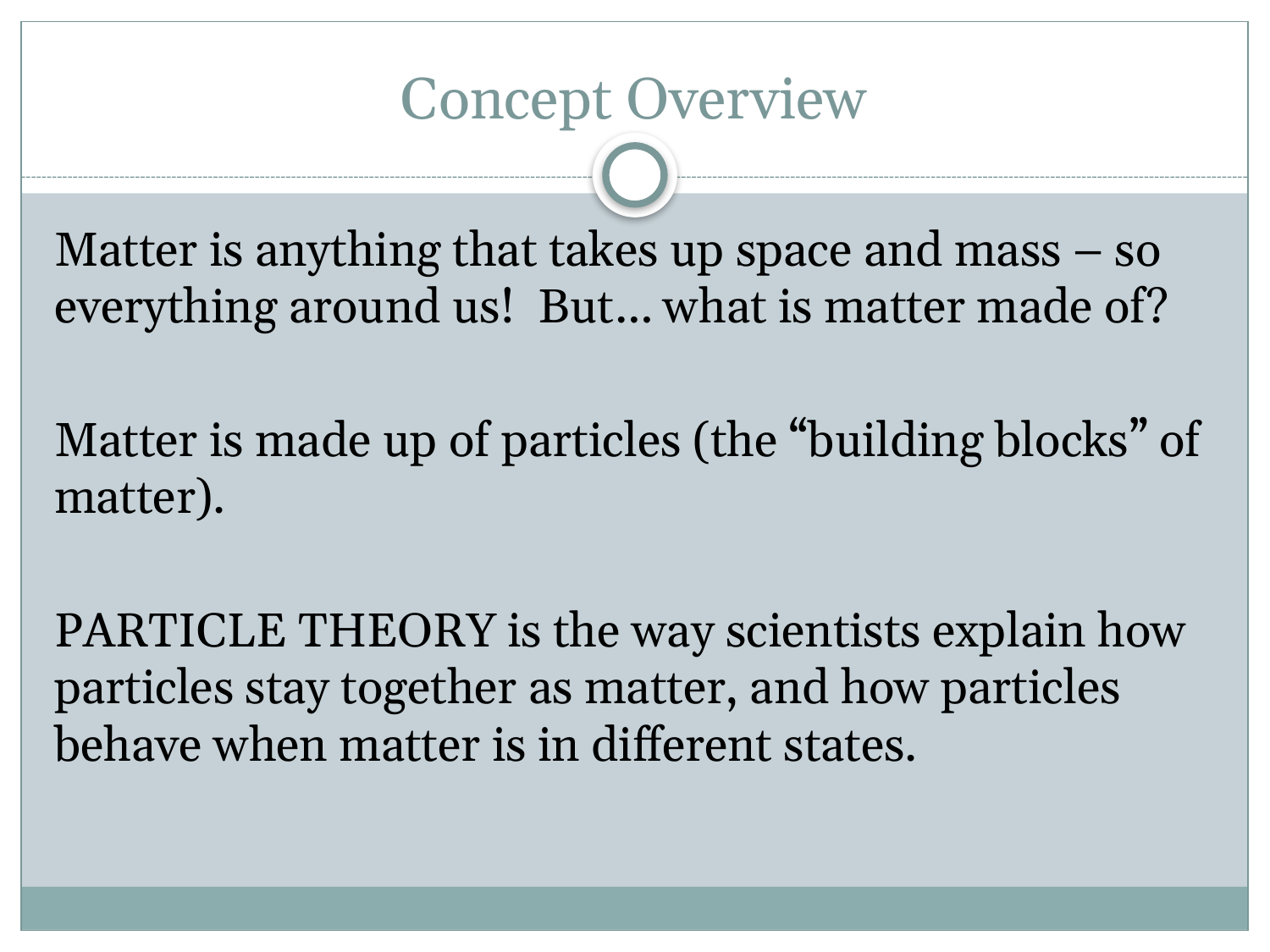

# Concept Overview
Matter is anything that takes up space and mass – so everything around us!  But… what is matter made of?

Matter is made up of particles (the “building blocks” of matter).

PARTICLE THEORY is the way scientists explain how particles stay together as matter, and how particles behave when matter is in different states.